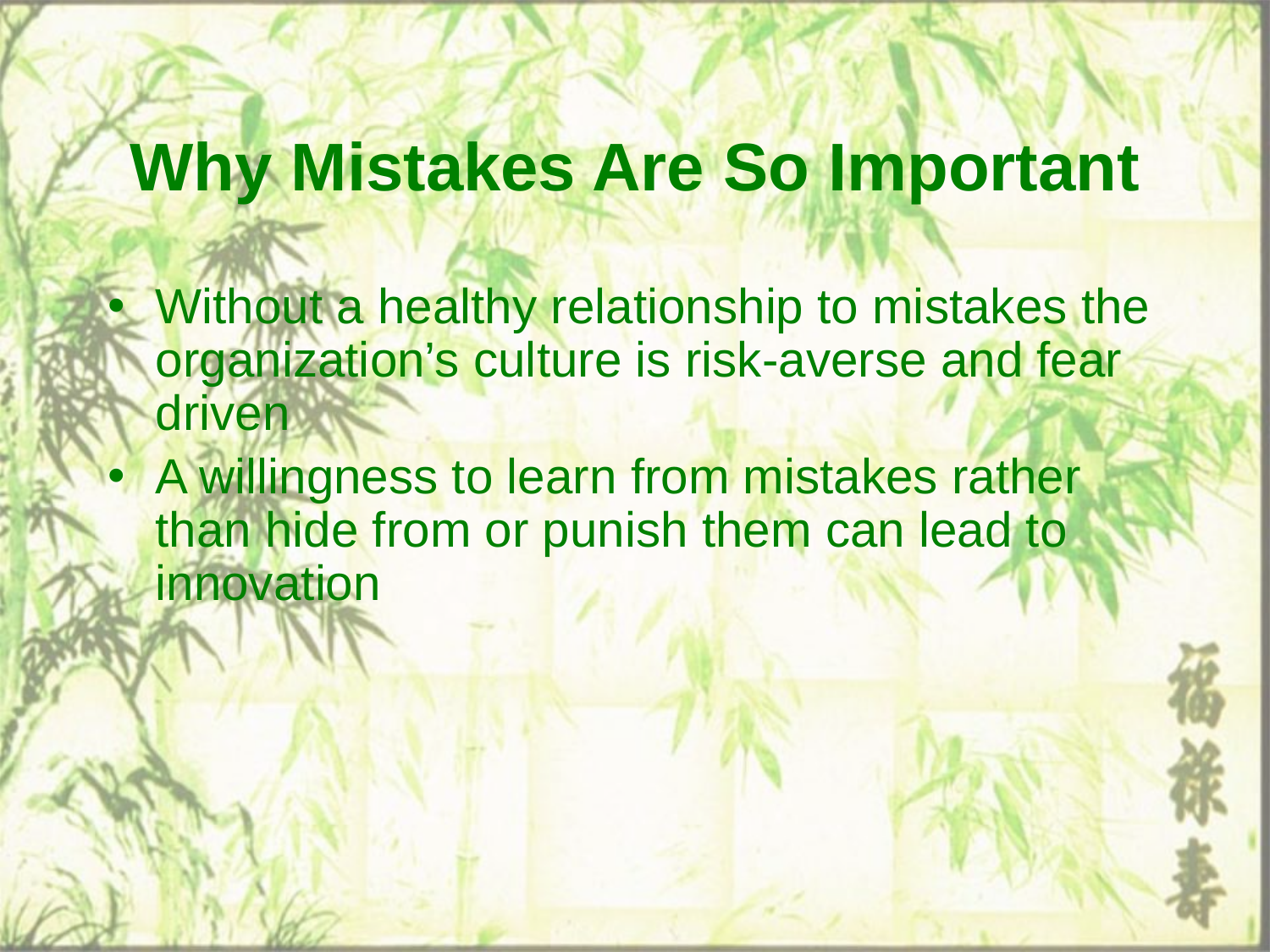

# Why Mistakes Are So Important
Without a healthy relationship to mistakes the organization’s culture is risk-averse and fear driven
A willingness to learn from mistakes rather than hide from or punish them can lead to innovation